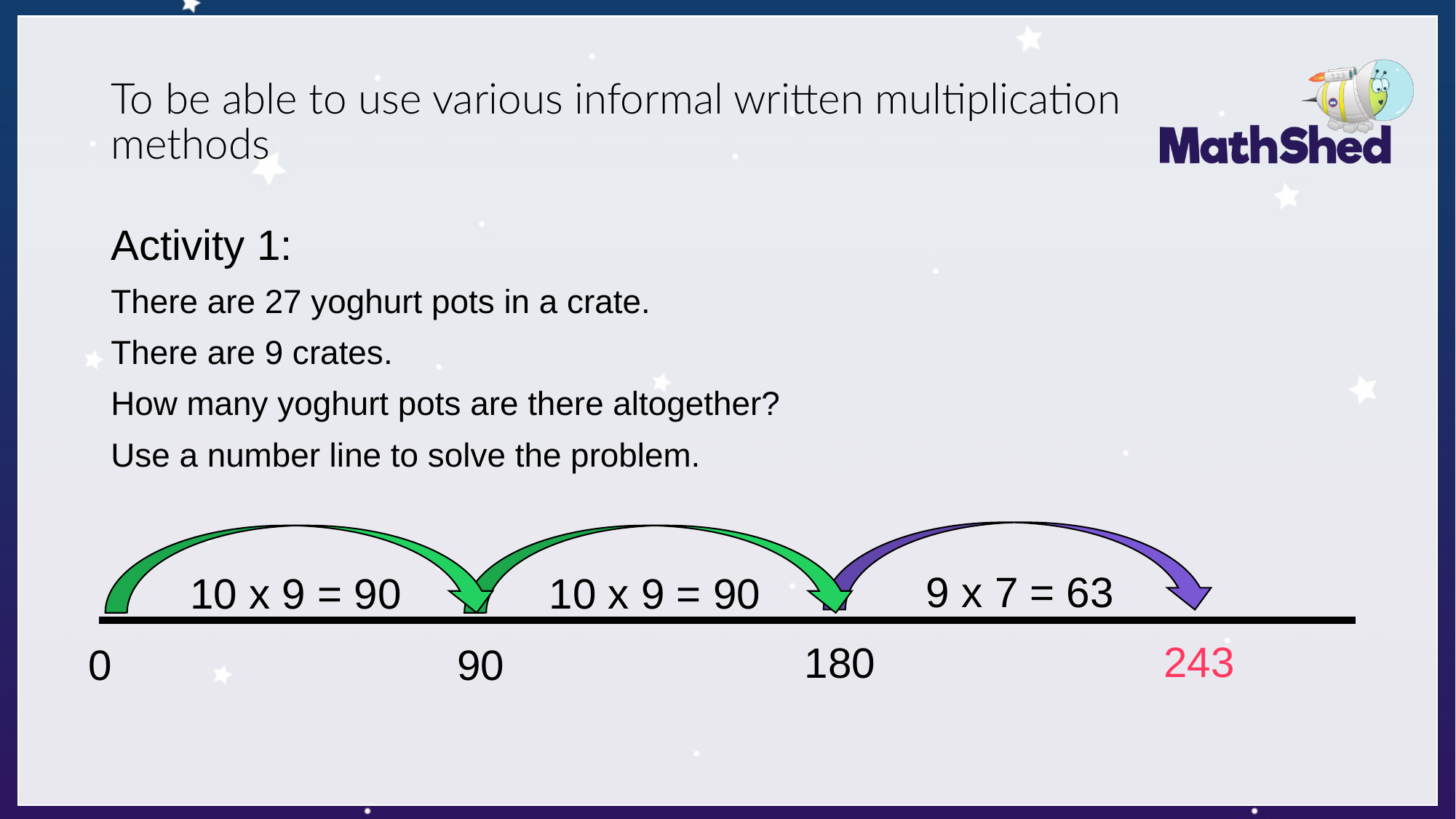

# To be able to use various informal written multiplication methods
Activity 1:
There are 27 yoghurt pots in a crate.
There are 9 crates.
How many yoghurt pots are there altogether?
Use a number line to solve the problem.

9 x 7 = 63
10 x 9 = 90
10 x 9 = 90

243
180
0
90